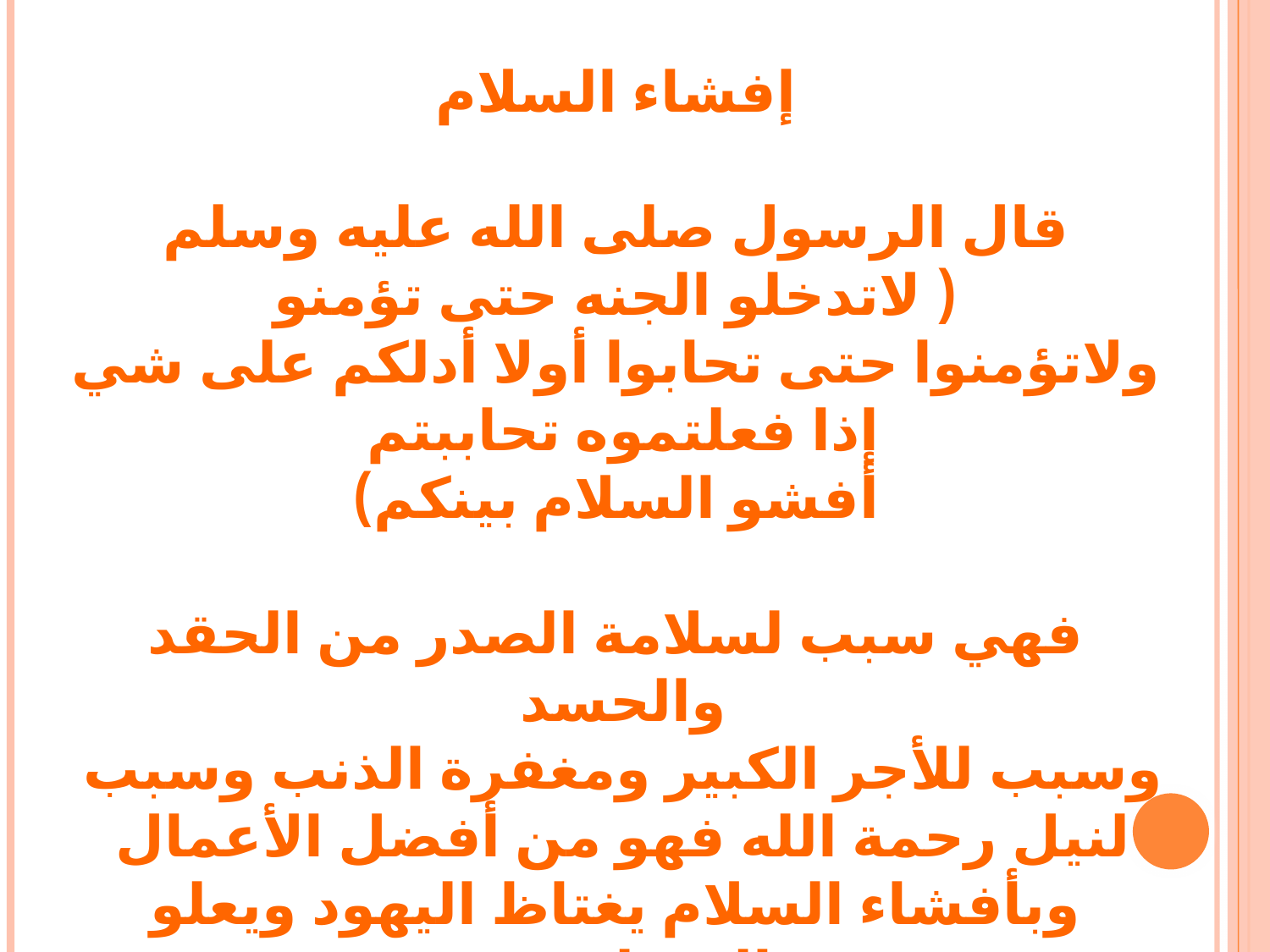

إفشاء السلام

قال الرسول صلى الله عليه وسلم ( لاتدخلو الجنه حتى تؤمنو
ولاتؤمنوا حتى تحابوا أولا أدلكم على شي إذا فعلتموه تحاببتم
أفشو السلام بينكم)

فهي سبب لسلامة الصدر من الحقد والحسد
وسبب للأجر الكبير ومغفرة الذنب وسبب
لنيل رحمة الله فهو من أفضل الأعمال
وبأفشاء السلام يغتاظ اليهود ويعلو المسلمون..